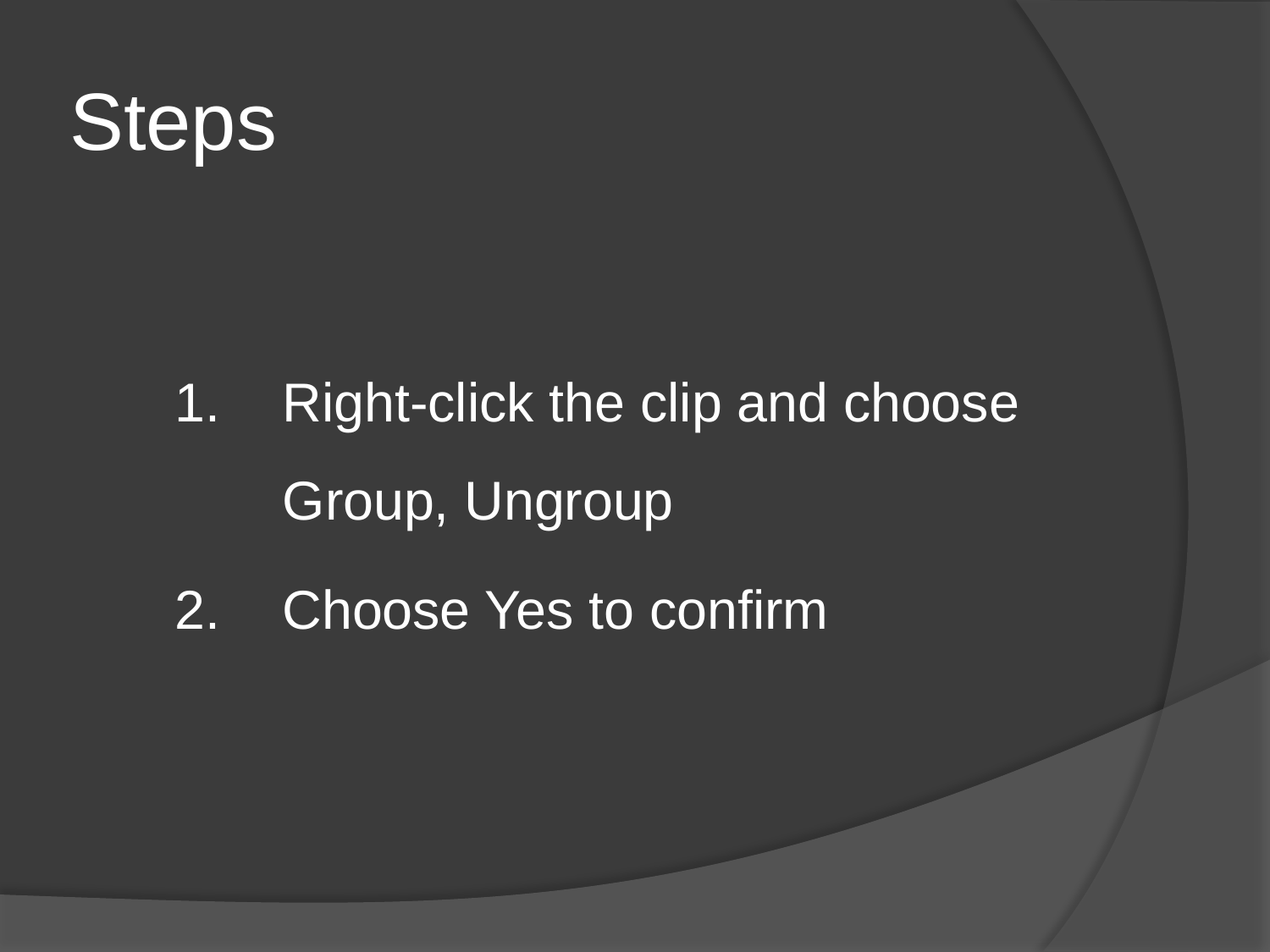

# Steps
Right-click the clip and choose Group, Ungroup
Choose Yes to confirm